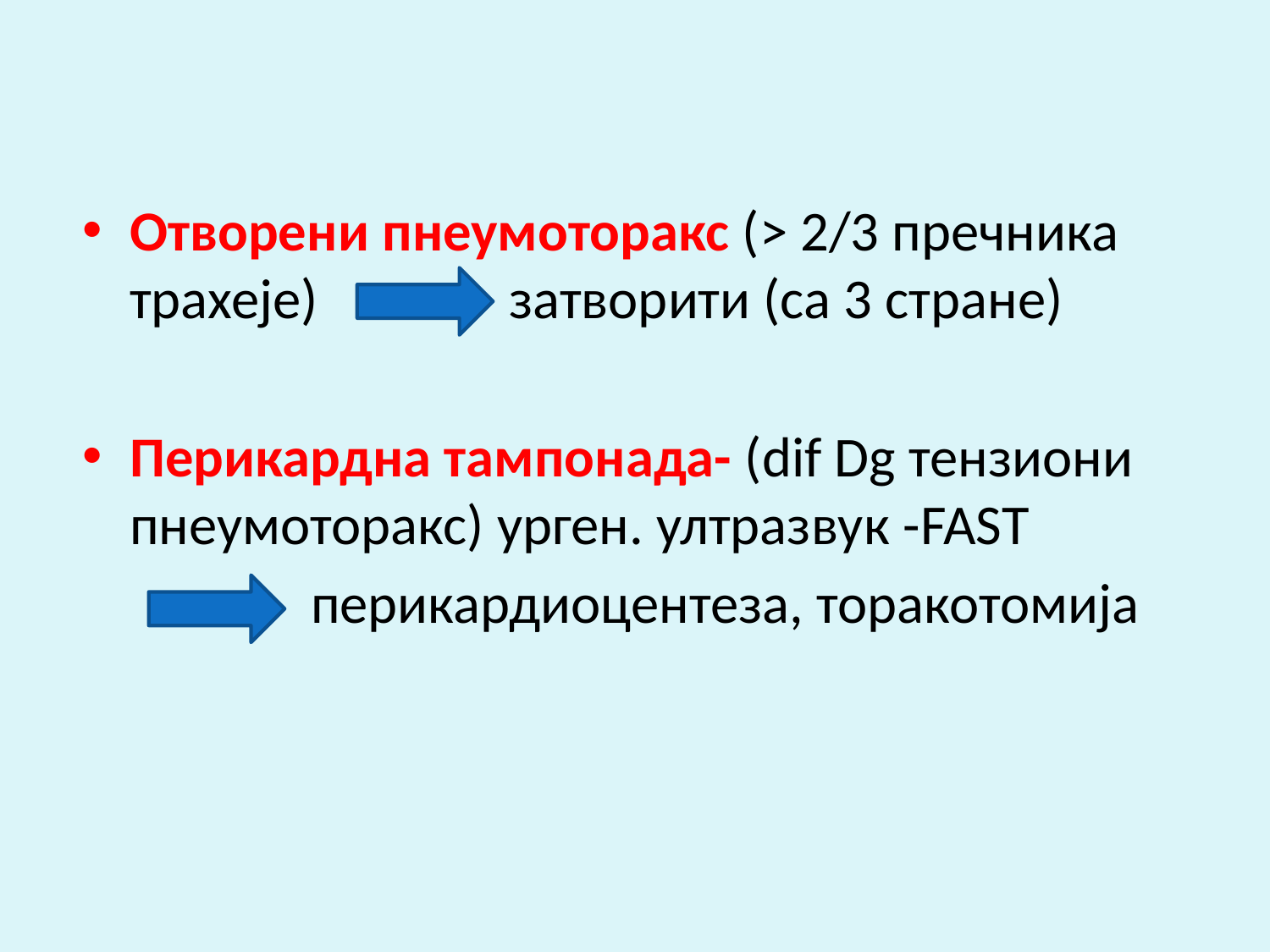

#
Отворени пнеумоторакс (> 2/3 пречника трахеје)               затворити (са 3 стране)

Перикардна тампонада- (dif Dg тензиони пнеумоторакс) урген. ултразвук -FAST
                  перикардиоцентеза, торакотомија